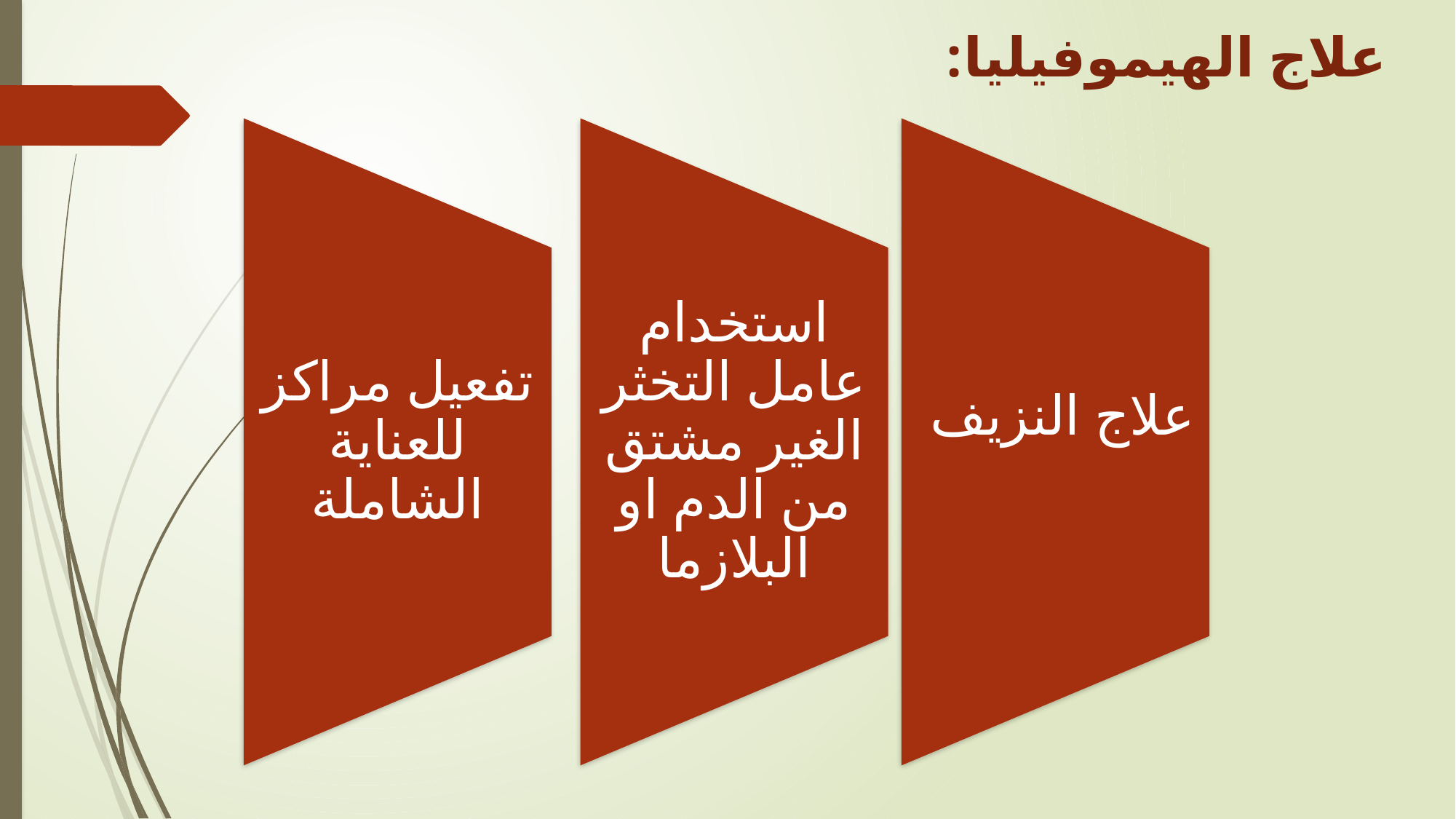

# علاج الهيموفيليا:
تفعيل مراكز للعناية الشاملة
استخدام عامل التخثر الغير مشتق من الدم او البلازما
علاج النزيف